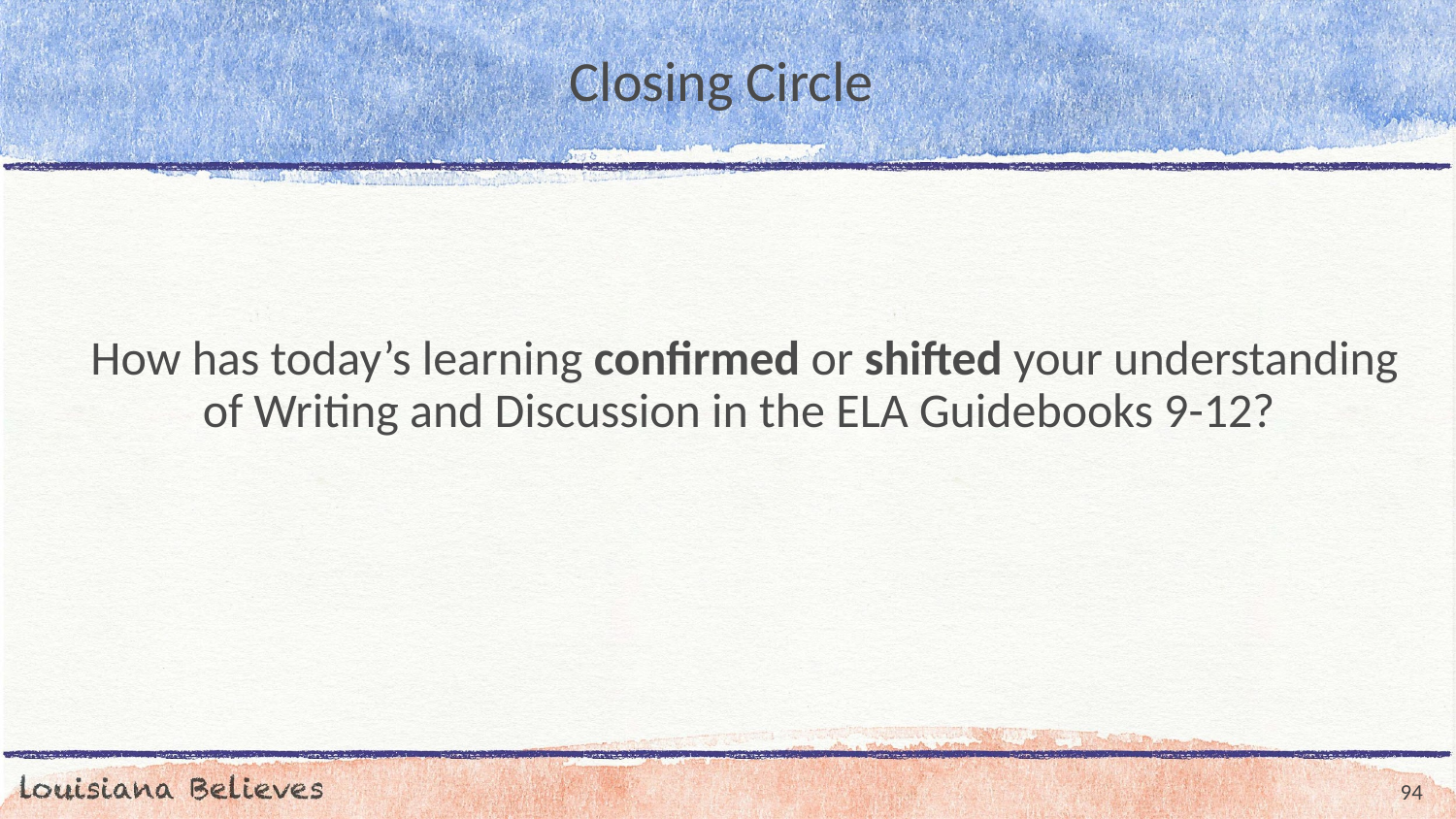

# Closing Circle

How has today’s learning confirmed or shifted your understanding of Writing and Discussion in the ELA Guidebooks 9-12?